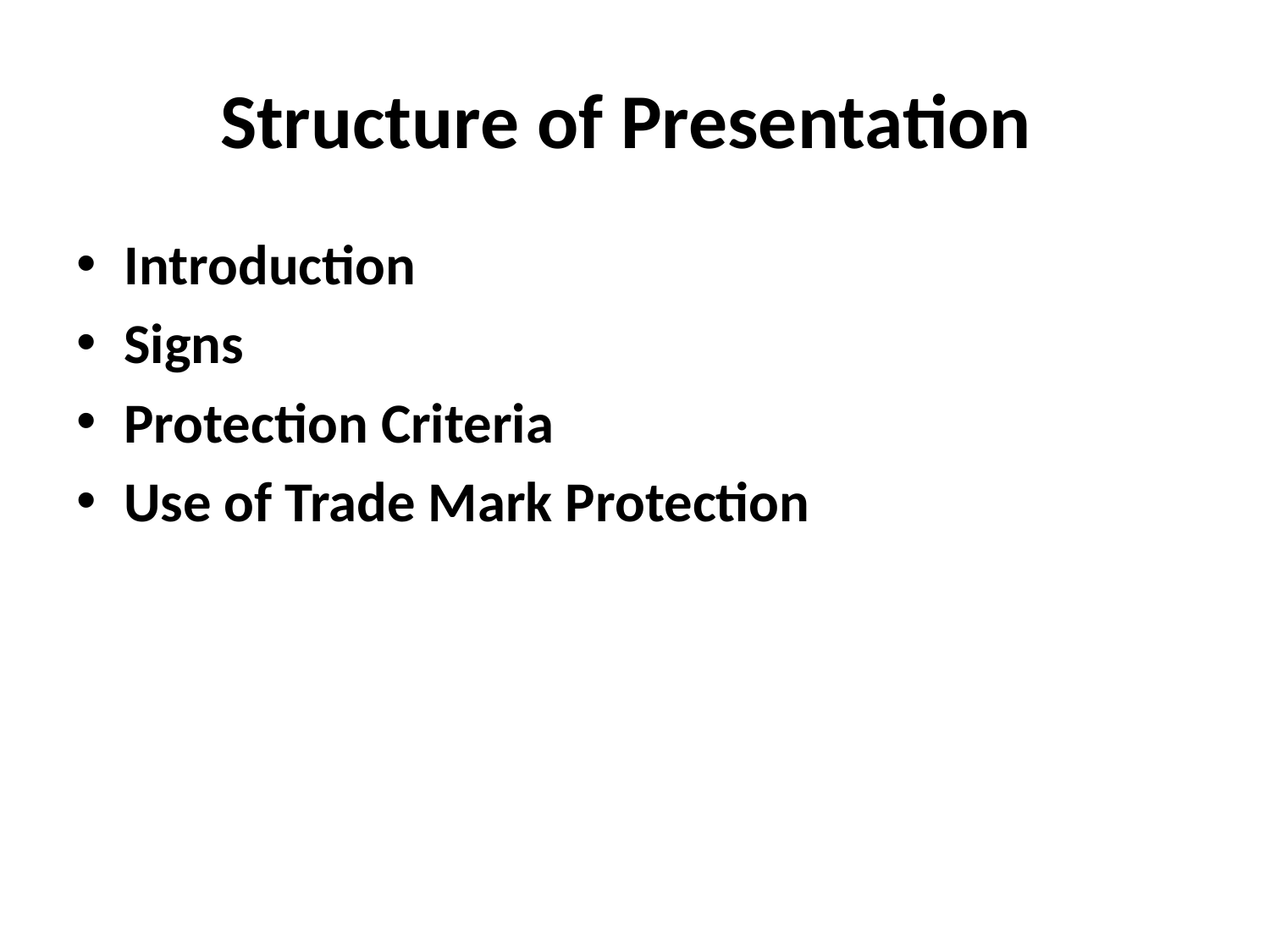

# Structure of Presentation
Introduction
Signs
Protection Criteria
Use of Trade Mark Protection